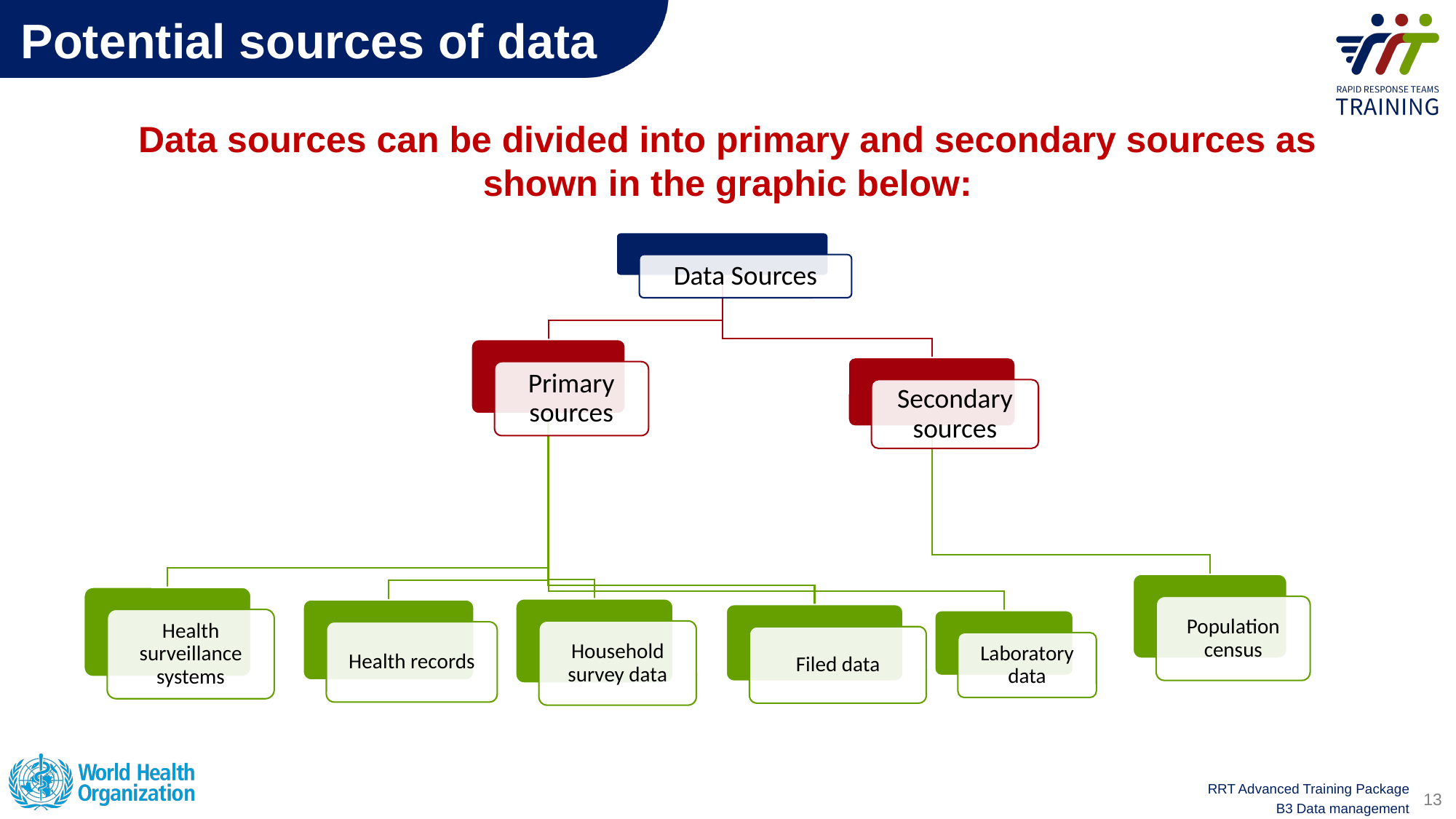

Potential sources of data
Data sources can be divided into primary and secondary sources as shown in the graphic below:

Data Sources

Primary sources

Secondary sources

Population census

Health surveillance systems

Household survey data

Health records

Filed data

Laboratory data